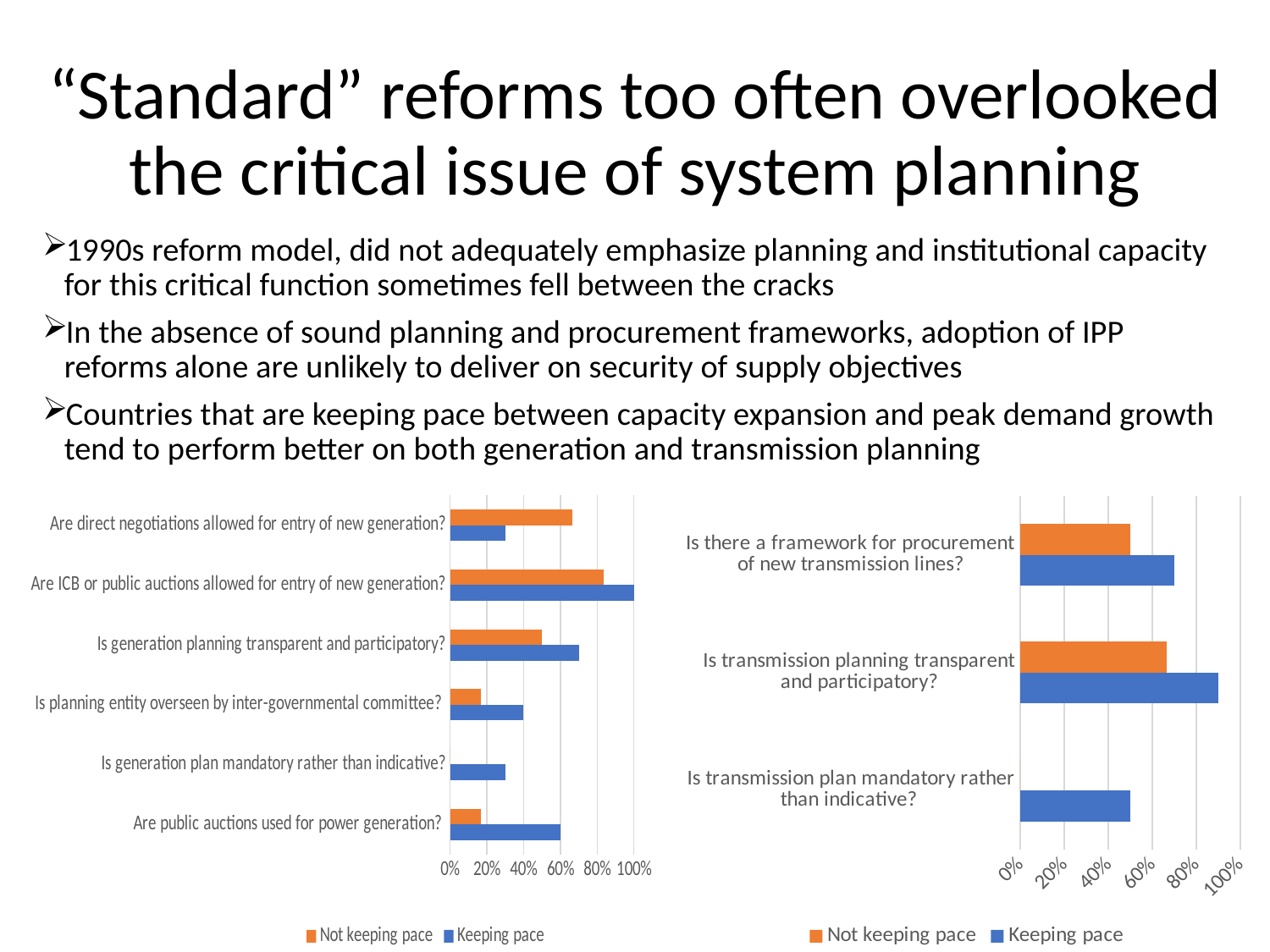

# “Standard” reforms too often overlooked the critical issue of system planning
1990s reform model, did not adequately emphasize planning and institutional capacity for this critical function sometimes fell between the cracks
In the absence of sound planning and procurement frameworks, adoption of IPP reforms alone are unlikely to deliver on security of supply objectives
Countries that are keeping pace between capacity expansion and peak demand growth tend to perform better on both generation and transmission planning

### Chart

| Category | Keeping pace | Not keeping pace |
|---|---|---|
| Are public auctions used for power generation?  | 0.6 | 0.16666666666666666 |
| Is generation plan mandatory rather than indicative? | 0.3 | 0.0 |
| Is planning entity overseen by inter-governmental committee?  | 0.4 | 0.16666666666666666 |
| Is generation planning transparent and participatory? | 0.7 | 0.5 |
| Are ICB or public auctions allowed for entry of new generation? | 1.0 | 0.8333333333333334 |
| Are direct negotiations allowed for entry of new generation? | 0.3 | 0.6666666666666666 |

### Chart

| Category | Keeping pace | Not keeping pace |
|---|---|---|
| Is transmission plan mandatory rather than indicative?  | 0.5 | 0.0 |
| Is transmission planning transparent and participatory? | 0.9 | 0.6666666666666666 |
| Is there a framework for procurement of new transmission lines? | 0.7 | 0.5 |
16